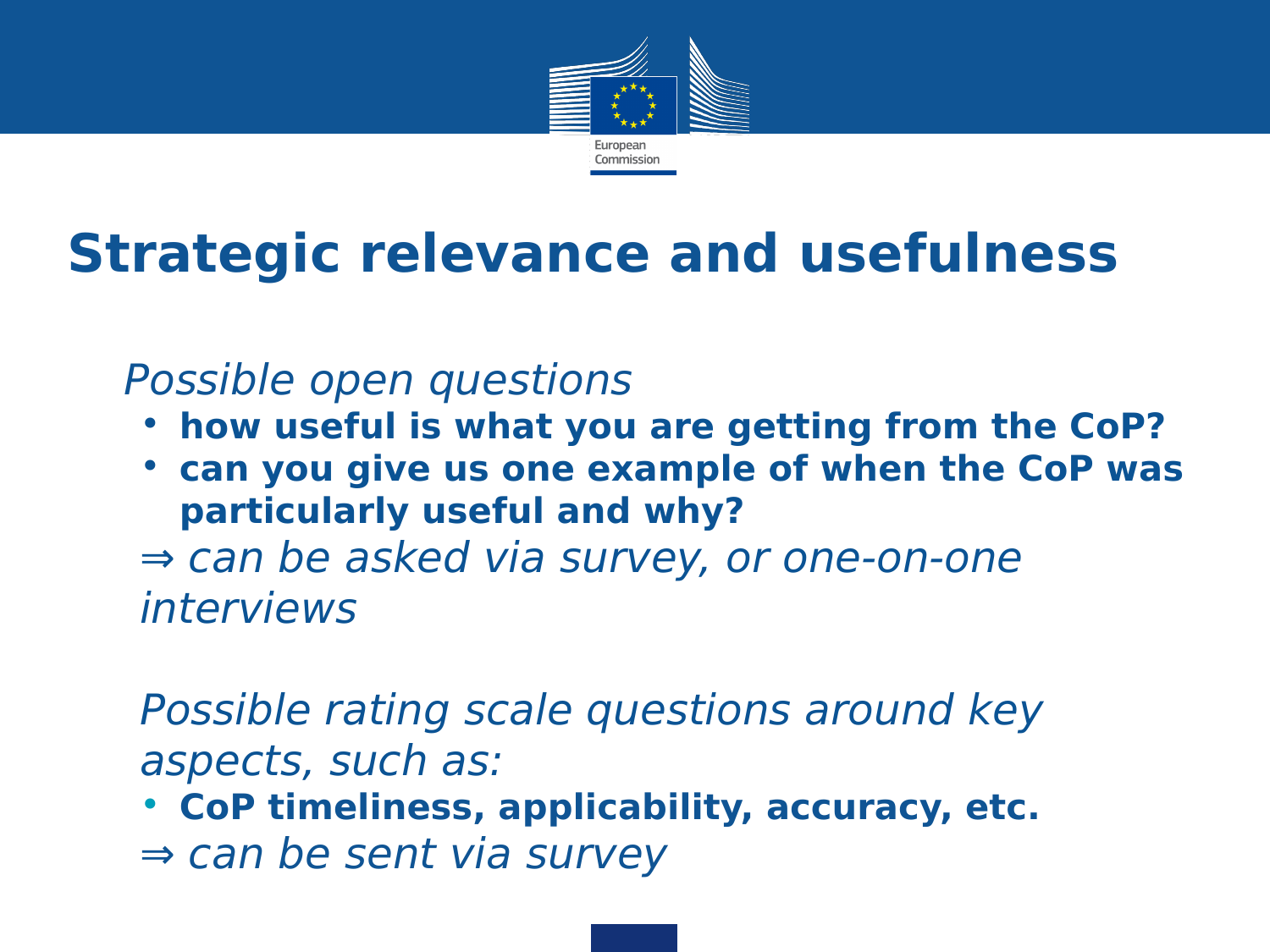

# Strategic relevance and usefulness
Possible open questions
how useful is what you are getting from the CoP?
can you give us one example of when the CoP was particularly useful and why?
⇒ can be asked via survey, or one-on-one interviews
Possible rating scale questions around key
aspects, such as:
CoP timeliness, applicability, accuracy, etc.
⇒ can be sent via survey